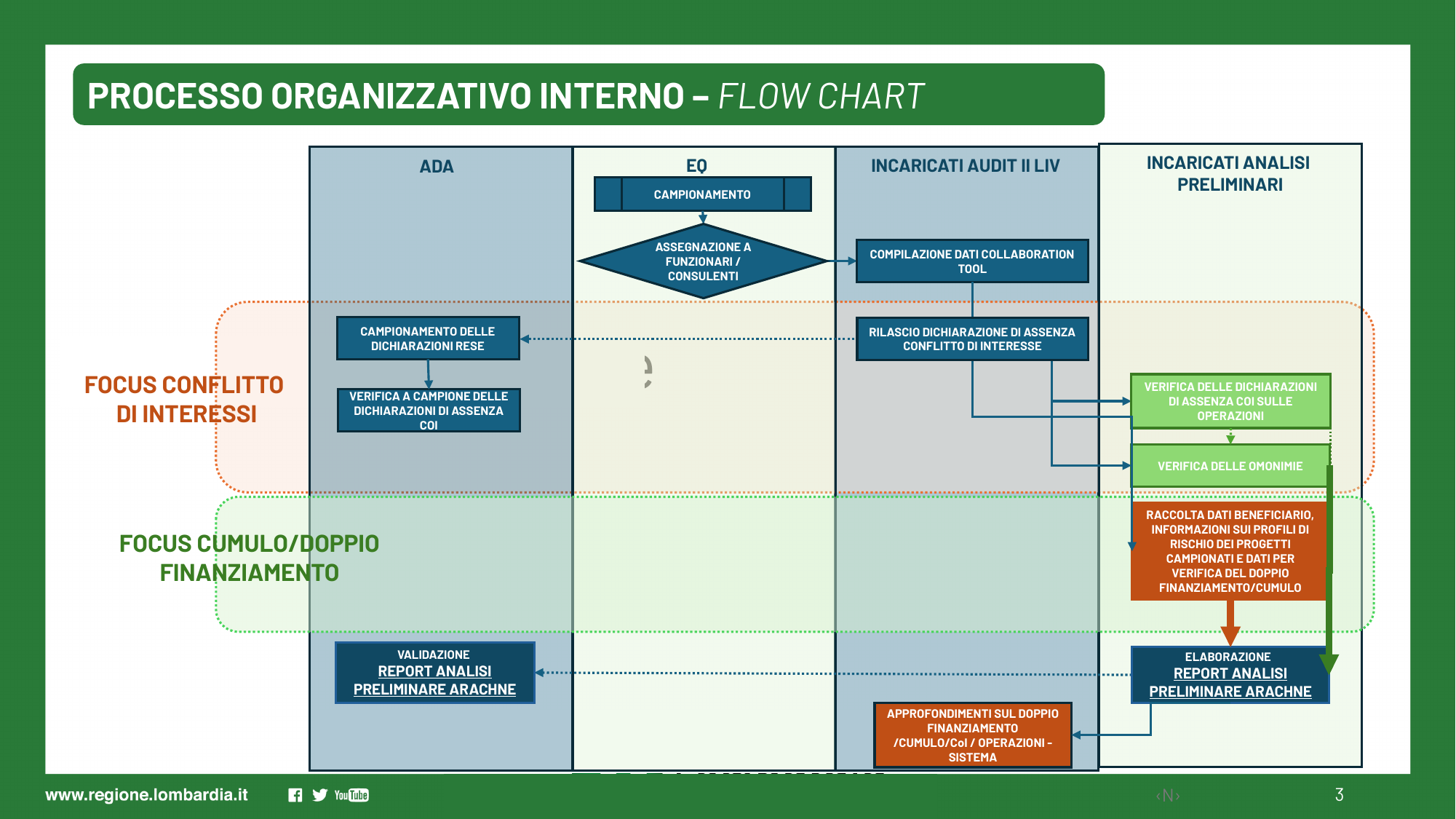

PROCESSO ORGANIZZATIVO INTERNO – FLOW CHART

INCARICATI ANALISI
PRELIMINARI

EQ
INCARICATI AUDIT II LIV
ADA
CAMPIONAMENTO
ASSEGNAZIONE A FUNZIONARI / CONSULENTI
COMPILAZIONE DATI COLLABORATION TOOL

CAMPIONAMENTO DELLE DICHIARAZIONI RESE
FOCUS CONFLITTO
DI INTERESSI
VERIFICA DELLE DICHIARAZIONI DI ASSENZA COI SULLE OPERAZIONI
VERIFICA DELLE OMONIMIE

RACCOLTA DATI BENEFICIARIO, INFORMAZIONI SUI PROFILI DI RISCHIO DEI PROGETTI CAMPIONATI E DATI PER VERIFICA DEL DOPPIO FINANZIAMENTO/CUMULO
FOCUS CUMULO/DOPPIO FINANZIAMENTO
VALIDAZIONE
REPORT ANALISI PRELIMINARE ARACHNE
ELABORAZIONE
REPORT ANALISI PRELIMINARE ARACHNE
APPROFONDIMENTI SUL DOPPIO FINANZIAMENTO /CUMULO/CoI / OPERAZIONI - SISTEMA
VERIFICA A CAMPIONE DELLE DICHIARAZIONI DI ASSENZA COI
RILASCIO DICHIARAZIONE DI ASSENZA CONFLITTO DI INTERESSE
3
‹N›